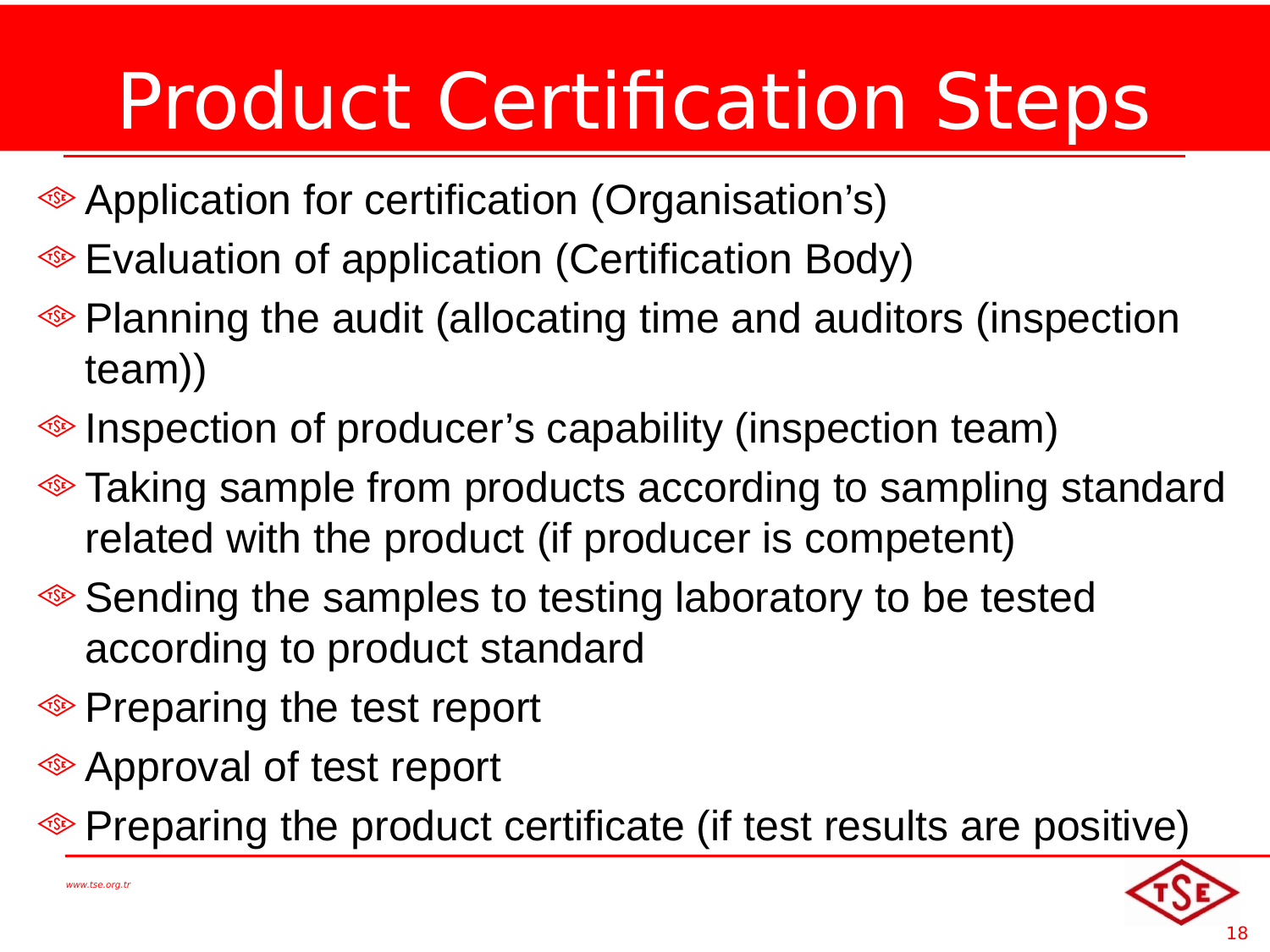

# Product Certification Steps
Application for certification (Organisation’s)
Evaluation of application (Certification Body)
Planning the audit (allocating time and auditors (inspection team))
Inspection of producer’s capability (inspection team)
Taking sample from products according to sampling standard related with the product (if producer is competent)
Sending the samples to testing laboratory to be tested according to product standard
Preparing the test report
Approval of test report
Preparing the product certificate (if test results are positive)

www.tse.org.tr
18